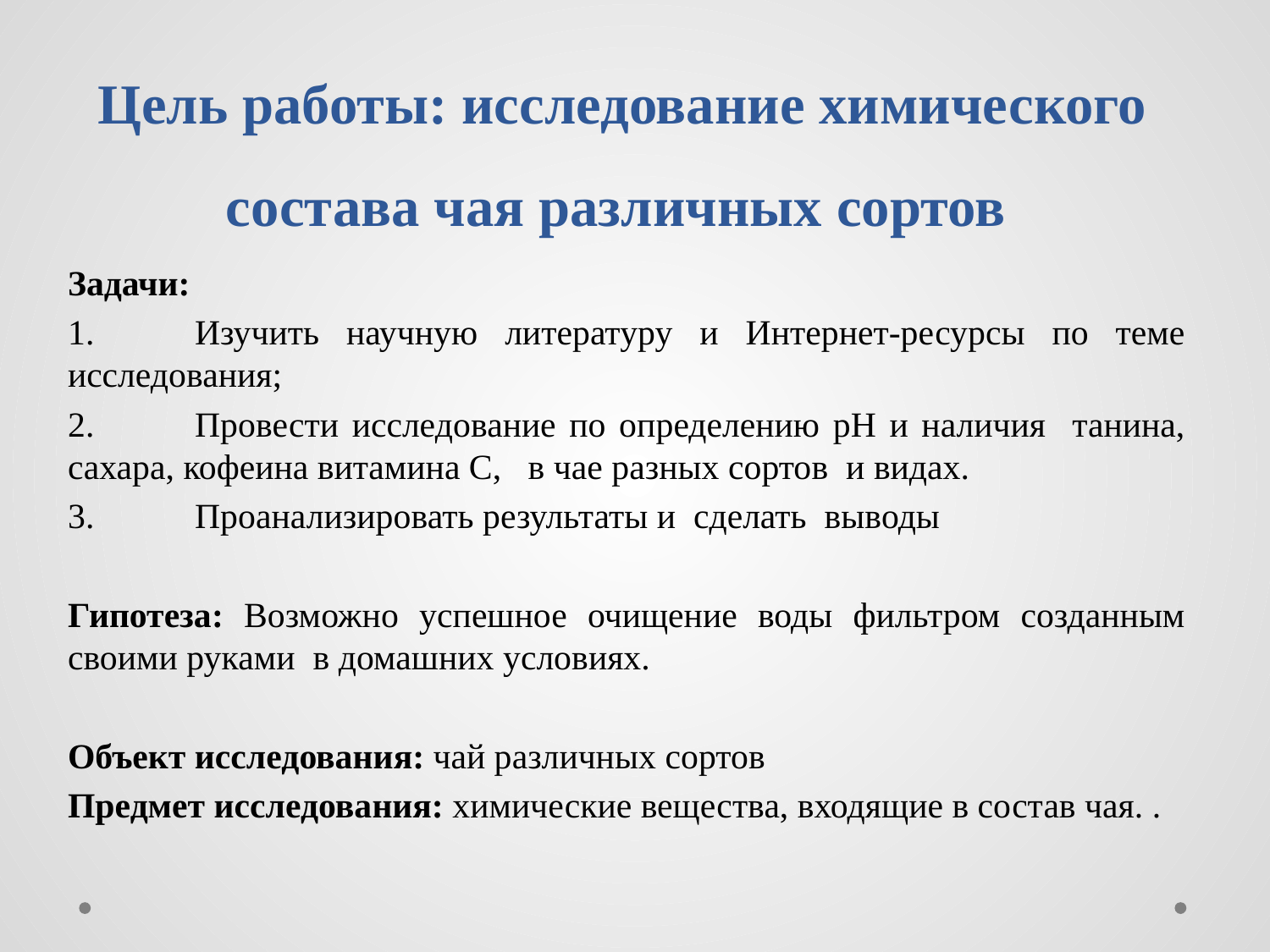

# Цель работы: исследование химического состава чая различных сортов
Задачи:
1.	Изучить научную литературу и Интернет-ресурсы по теме исследования;
2.	Провести исследование по определению рН и наличия  танина, сахара, кофеина витамина С,   в чае разных сортов  и видах.
3.	Проанализировать результаты и  сделать  выводы

Гипотеза: Возможно успешное очищение воды фильтром созданным своими руками  в домашних условиях.

Объект исследования: чай различных сортов
Предмет исследования: химические вещества, входящие в состав чая. .